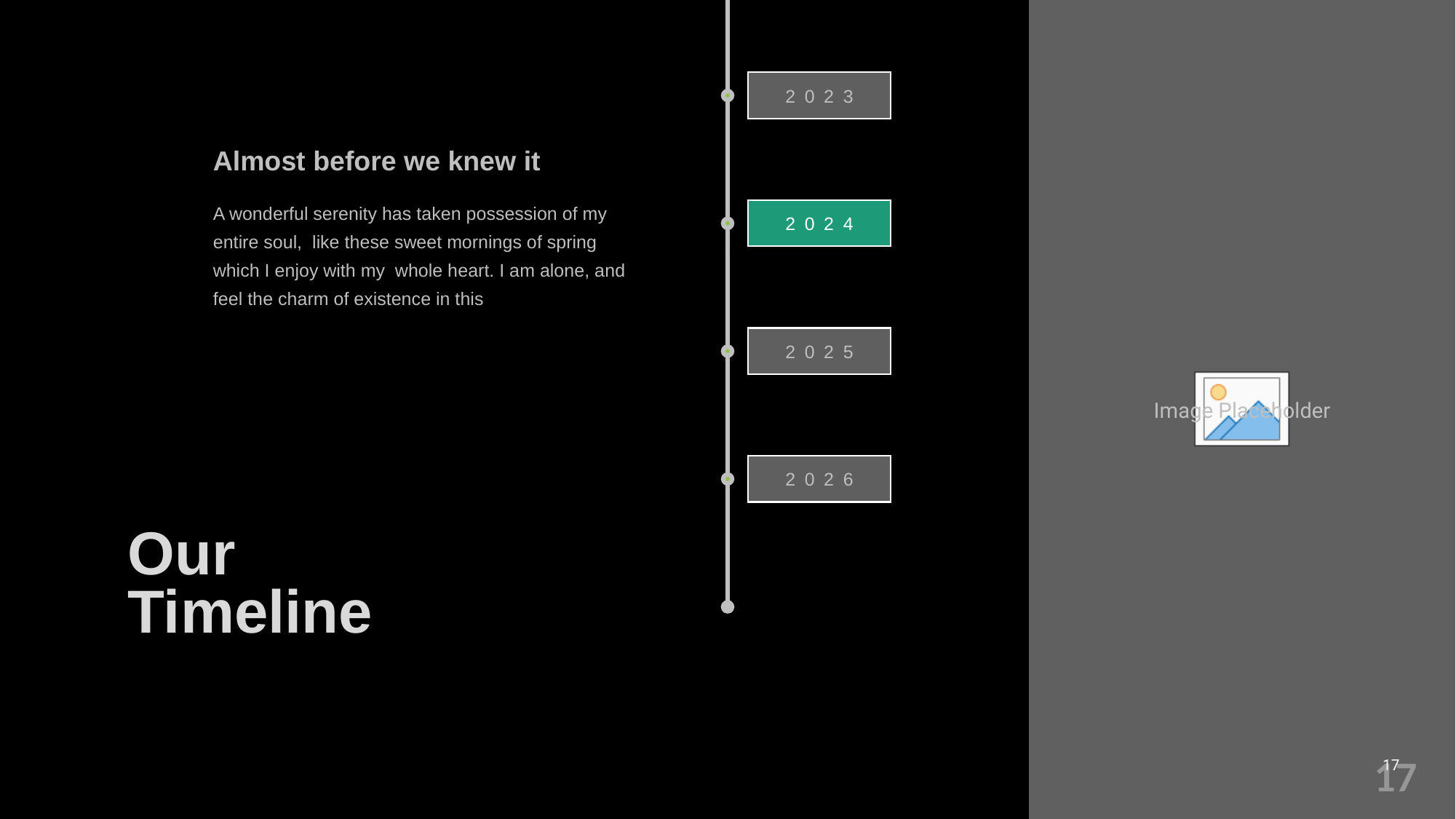

2023
Almost before we knew it
A wonderful serenity has taken possession of my entire soul,  like these sweet mornings of spring which I enjoy with my  whole heart. I am alone, and feel the charm of existence in this
2024
2025
2026
Our Timeline
17